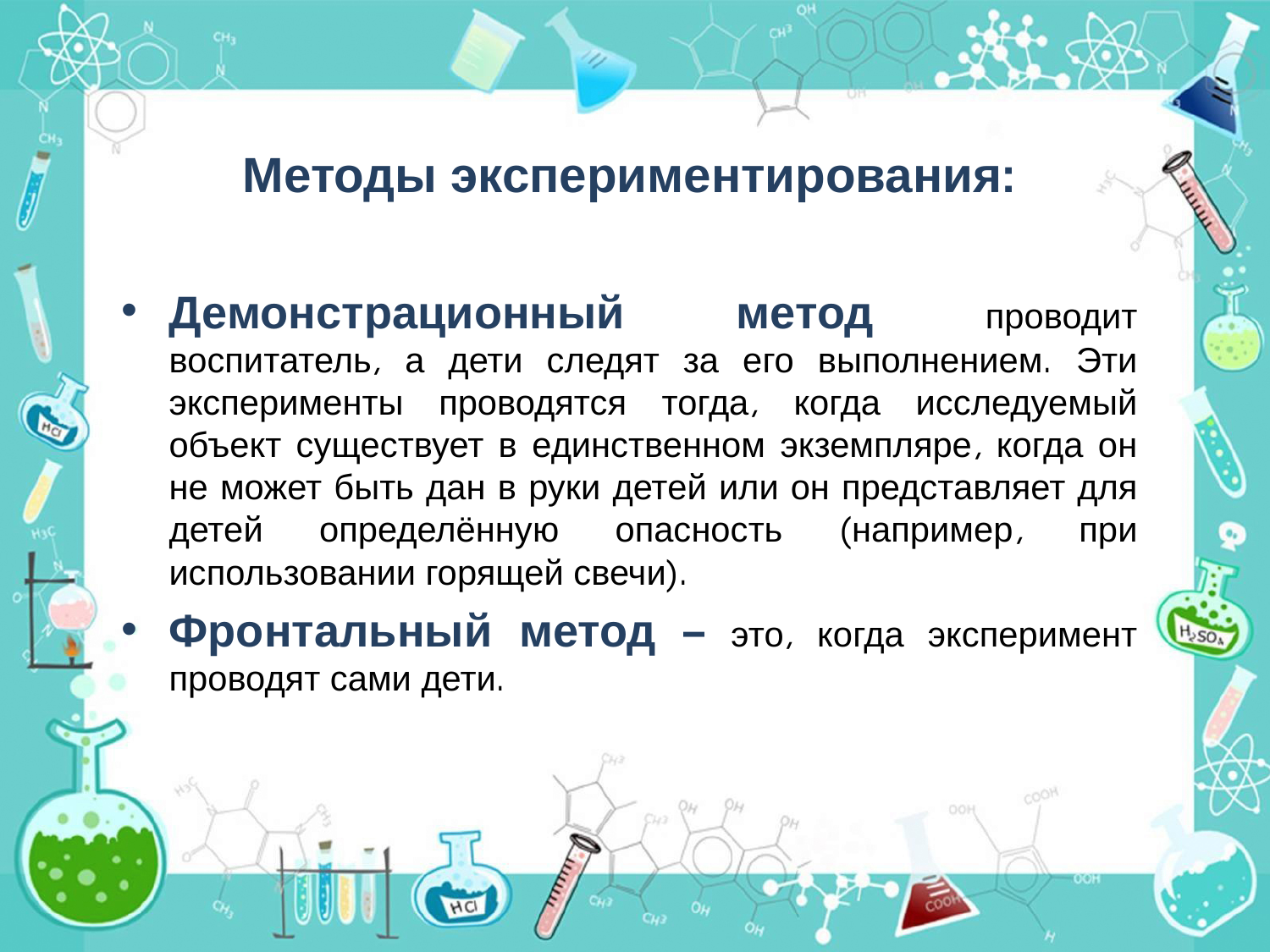

# Методы экспериментирования:
Демонстрационный метод проводит воспитатель, а дети следят за его выполнением. Эти эксперименты проводятся тогда, когда исследуемый объект существует в единственном экземпляре, когда он не может быть дан в руки детей или он представляет для детей определённую опасность (например, при использовании горящей свечи).
Фронтальный метод – это, когда эксперимент проводят сами дети.